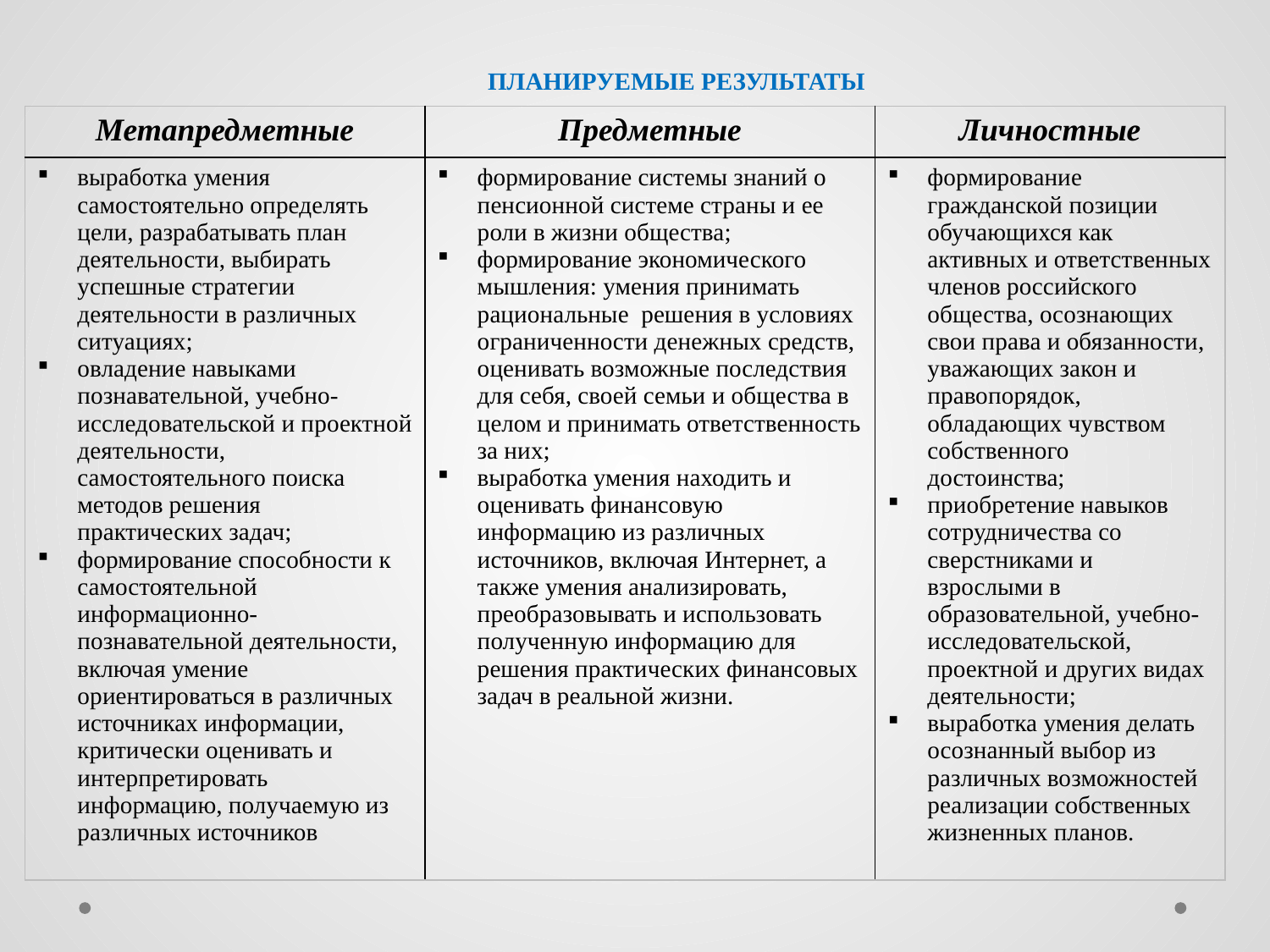

# ПЛАНИРУЕМЫЕ РЕЗУЛЬТАТЫ
| Метапредметные | Предметные | Личностные |
| --- | --- | --- |
| выработка умения самостоятельно определять цели, разрабатывать план деятельности, выбирать успешные стратегии деятельности в различных ситуациях; овладение навыками познавательной, учебно-исследовательской и проектной деятельности, самостоятельного поиска методов решения практических задач; формирование способности к самостоятельной информационно-познавательной деятельности, включая умение ориентироваться в различных источниках информации, критически оценивать и интерпретировать информацию, получаемую из различных источников | формирование системы знаний о пенсионной системе страны и ее роли в жизни общества; формирование экономического мышления: умения принимать рациональные решения в условиях ограниченности денежных средств, оценивать возможные последствия для себя, своей семьи и общества в целом и принимать ответственность за них; выработка умения находить и оценивать финансовую информацию из различных источников, включая Интернет, а также умения анализировать, преобразовывать и использовать полученную информацию для решения практических финансовых задач в реальной жизни. | формирование гражданской позиции обучающихся как активных и ответственных членов российского общества, осознающих свои права и обязанности, уважающих закон и правопорядок, обладающих чувством собственного достоинства; приобретение навыков сотрудничества со сверстниками и взрослыми в образовательной, учебно-исследовательской, проектной и других видах деятельности; выработка умения делать осознанный выбор из различных возможностей реализации собственных жизненных планов. |